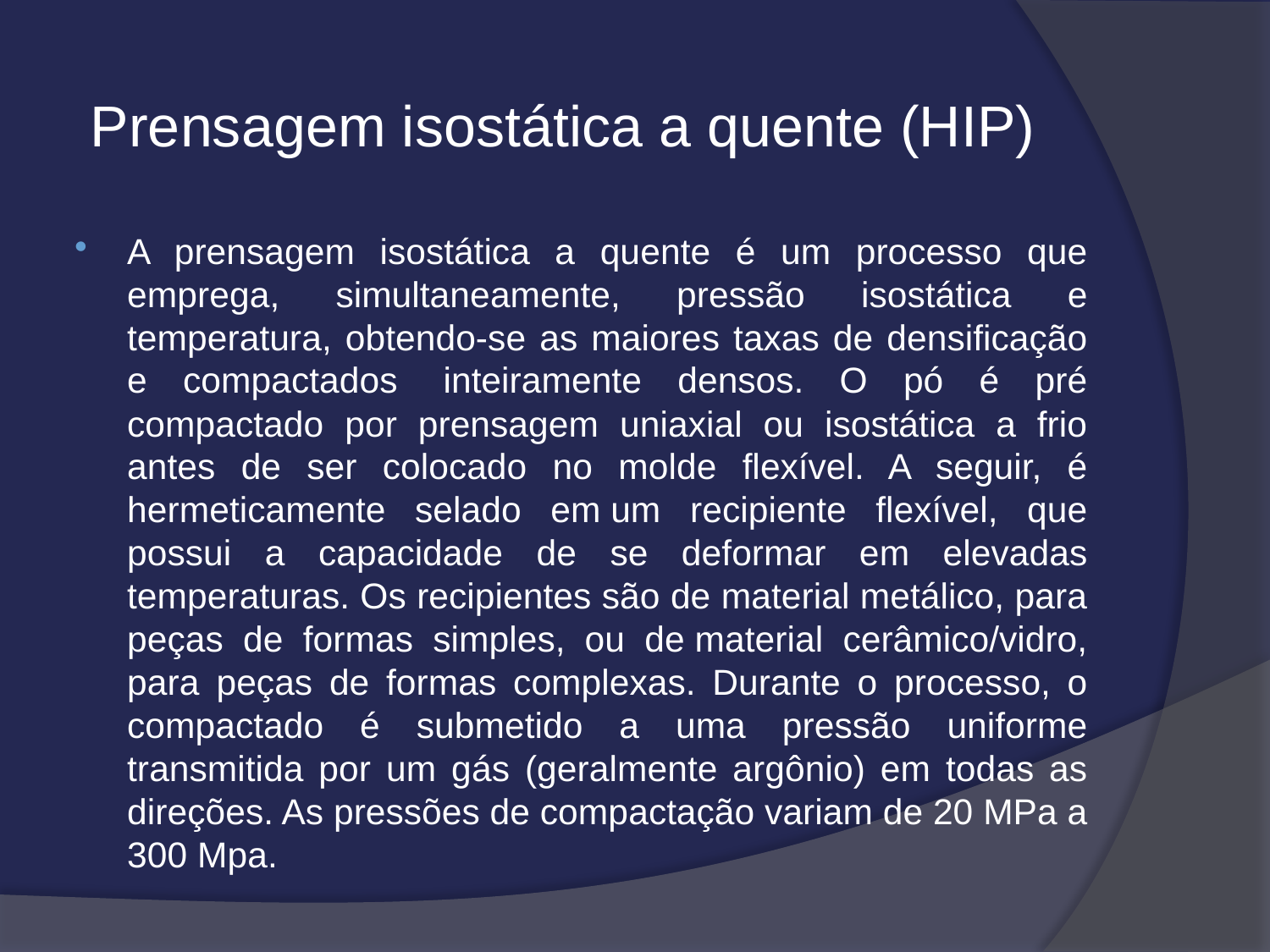

# Prensagem isostática a quente (HIP)
A prensagem isostática a quente é um processo que emprega, simultaneamente, pressão isostática e temperatura, obtendo-se as maiores taxas de densificação e compactados  inteiramente densos. O pó é pré compactado por prensagem uniaxial ou isostática a frio antes de ser colocado no molde flexível. A seguir, é hermeticamente selado em um recipiente flexível, que possui a capacidade de se deformar em elevadas temperaturas. Os recipientes são de material metálico, para peças de formas simples, ou de material cerâmico/vidro, para peças de formas complexas. Durante o processo, o compactado é submetido a uma pressão uniforme transmitida por um gás (geralmente argônio) em todas as direções. As pressões de compactação variam de 20 MPa a 300 Mpa.